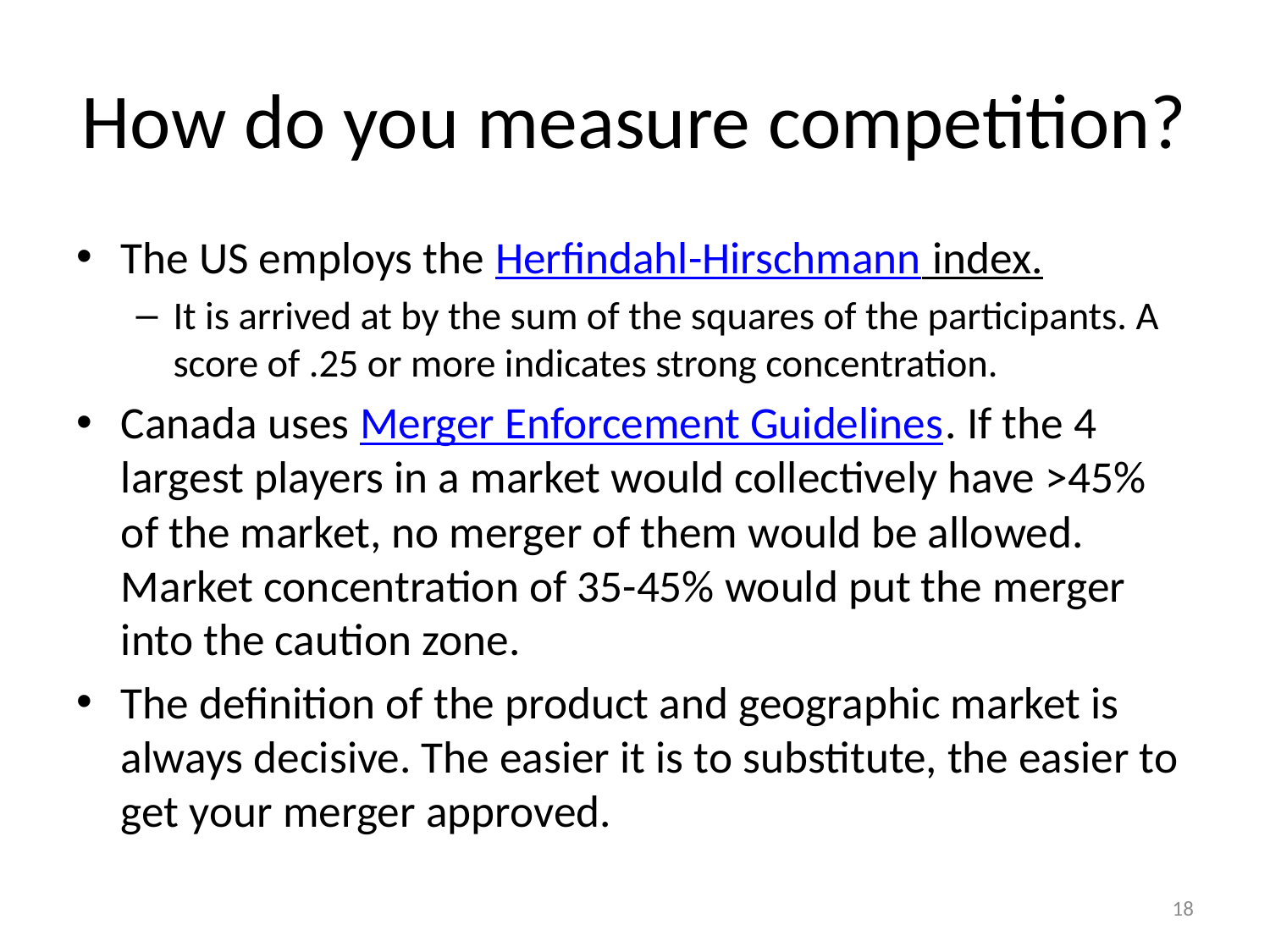

# How do you measure competition?
The US employs the Herfindahl-Hirschmann index.
It is arrived at by the sum of the squares of the participants. A score of .25 or more indicates strong concentration.
Canada uses Merger Enforcement Guidelines. If the 4 largest players in a market would collectively have >45% of the market, no merger of them would be allowed. Market concentration of 35-45% would put the merger into the caution zone.
The definition of the product and geographic market is always decisive. The easier it is to substitute, the easier to get your merger approved.
18